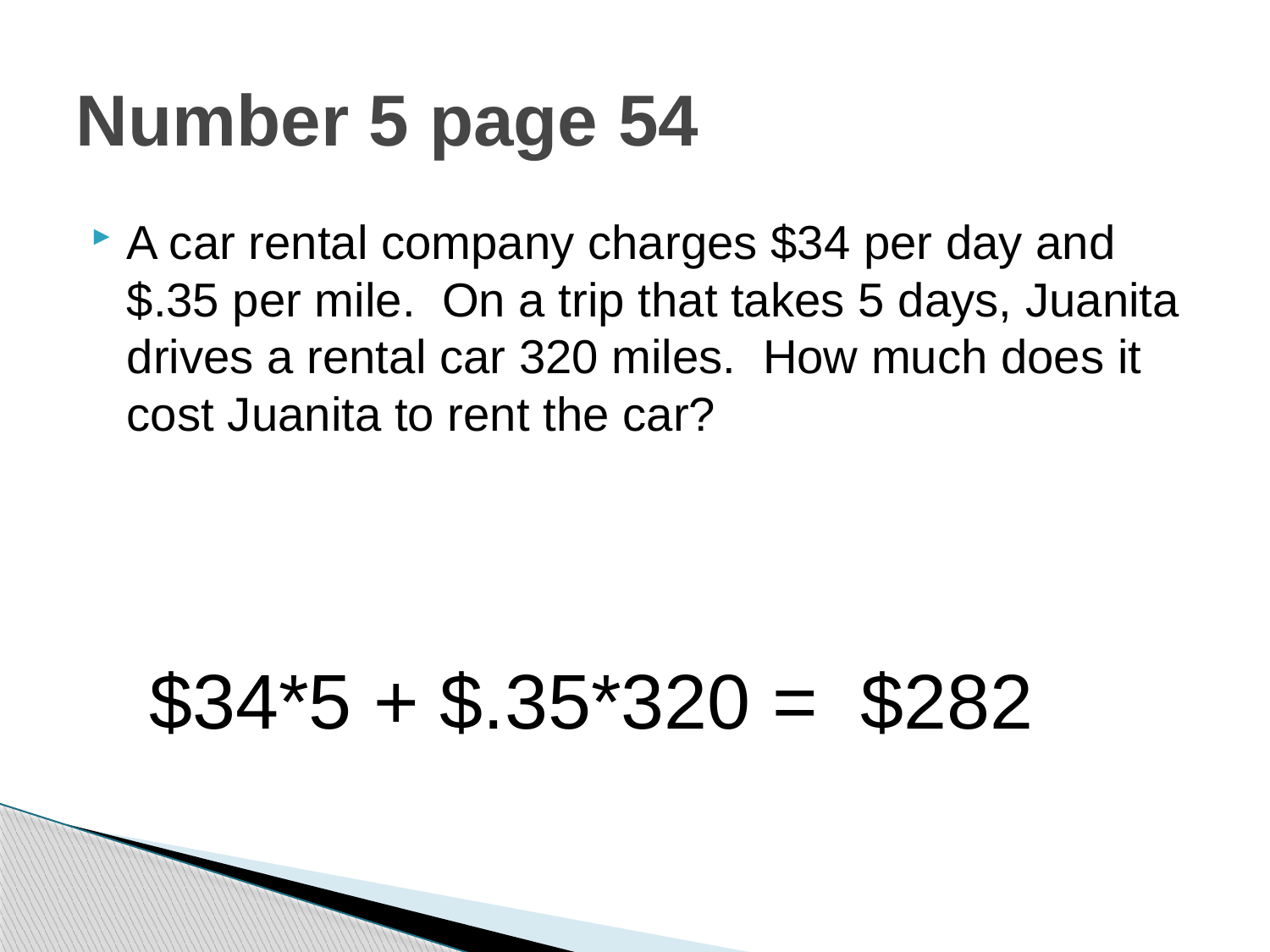

# Number 5 page 54
A car rental company charges $34 per day and $.35 per mile.  On a trip that takes 5 days, Juanita drives a rental car 320 miles.  How much does it cost Juanita to rent the car?
$34*5 + $.35*320 =  $282